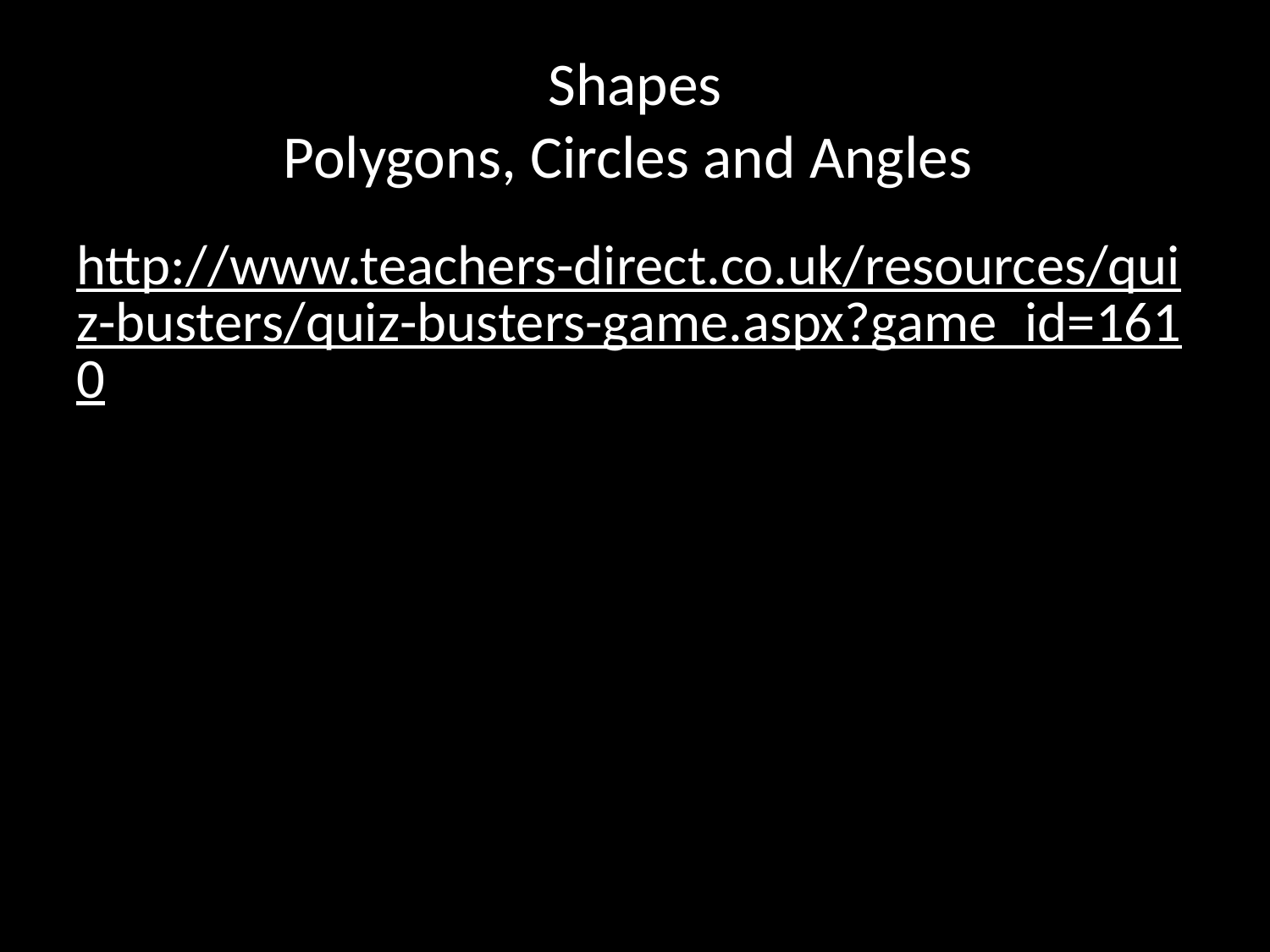

# Shapes Polygons, Circles and Angles
http://www.teachers-direct.co.uk/resources/quiz-busters/quiz-busters-game.aspx?game_id=1610